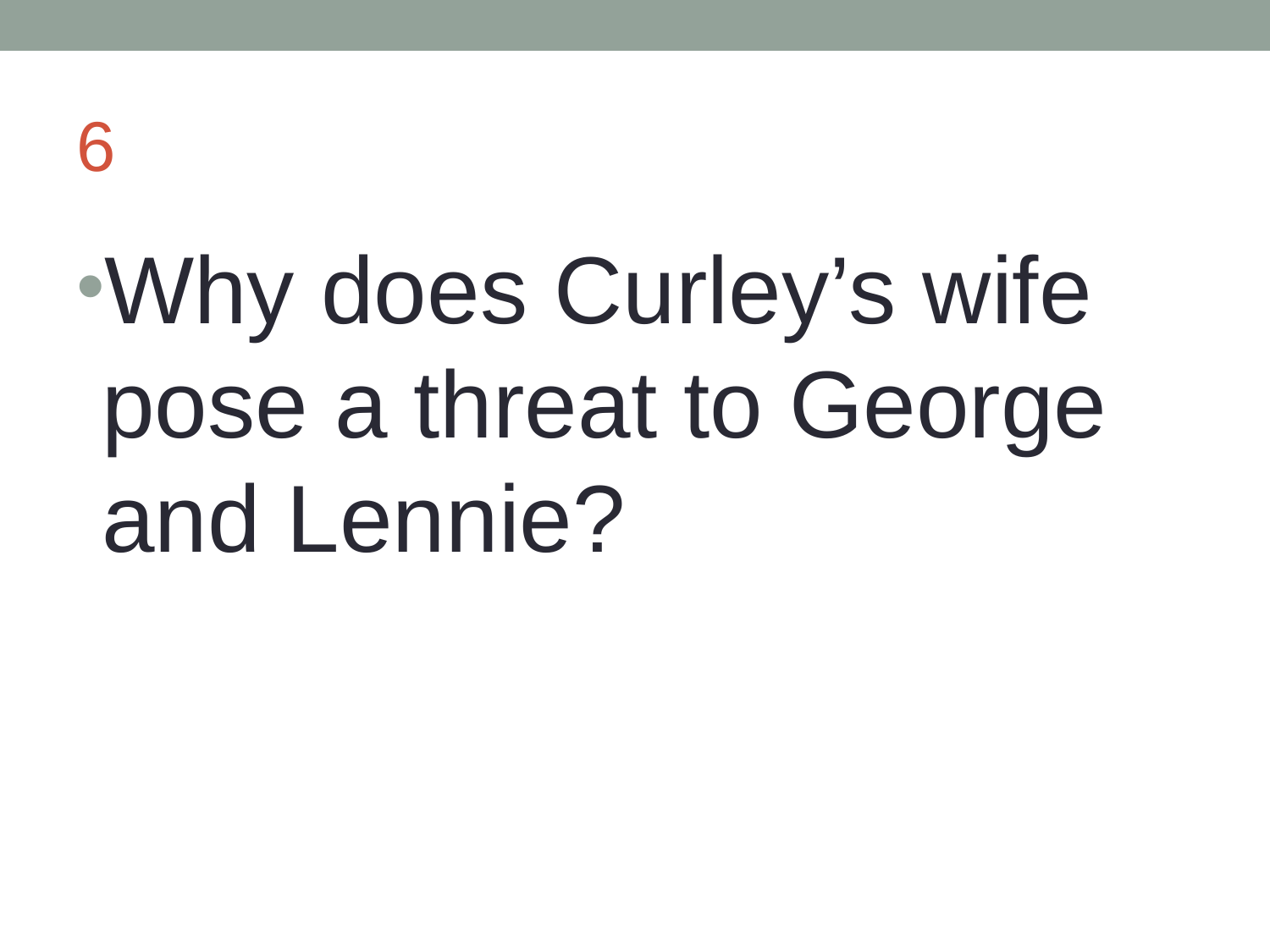

# 6
Why does Curley’s wife pose a threat to George and Lennie?